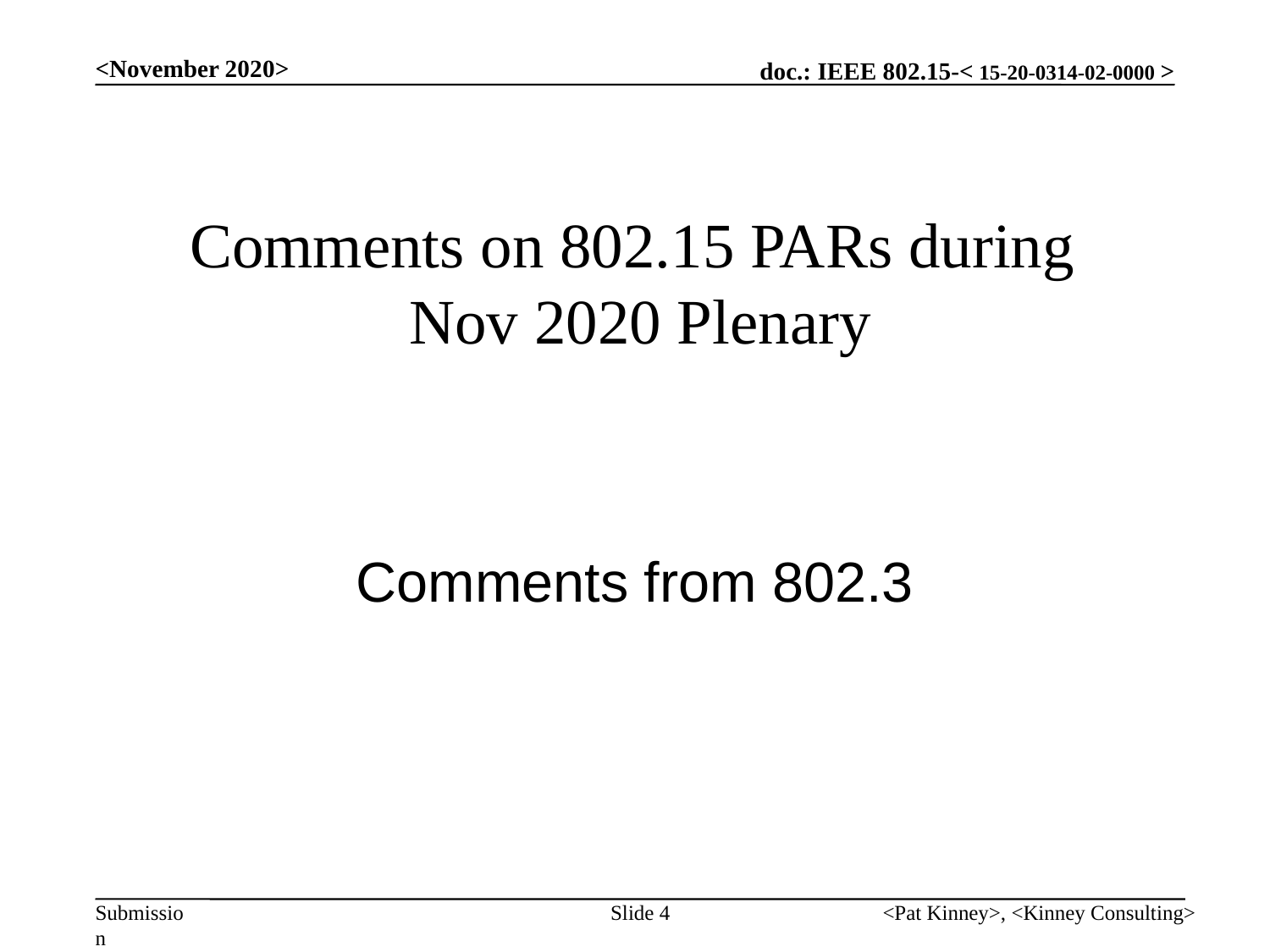

<November 2020>
# Comments on 802.15 PARs during Nov 2020 Plenary
Comments from 802.3
Slide 4
<Pat Kinney>, <Kinney Consulting>